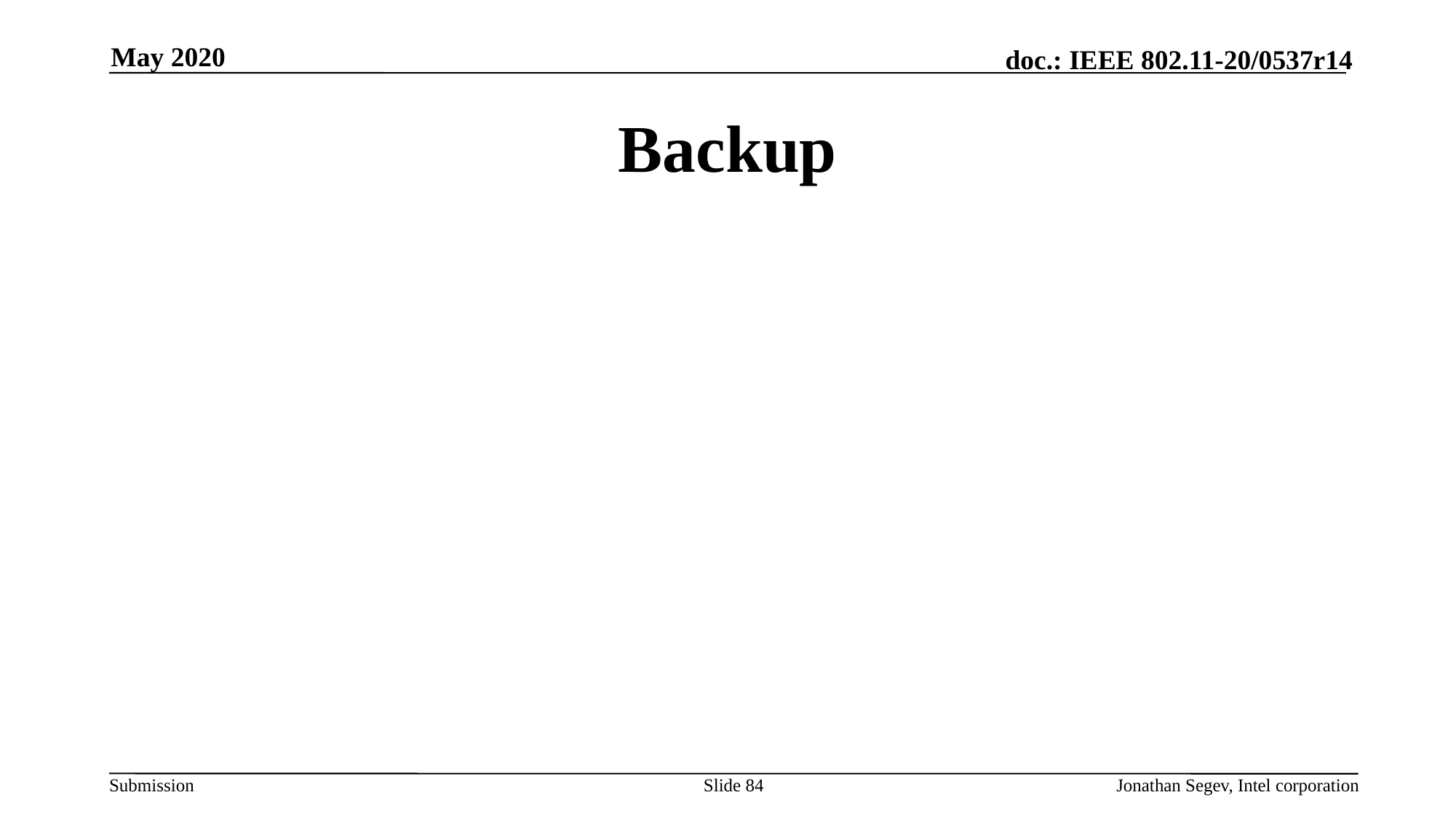

May 2020
# Backup

Slide 84
Jonathan Segev, Intel corporation